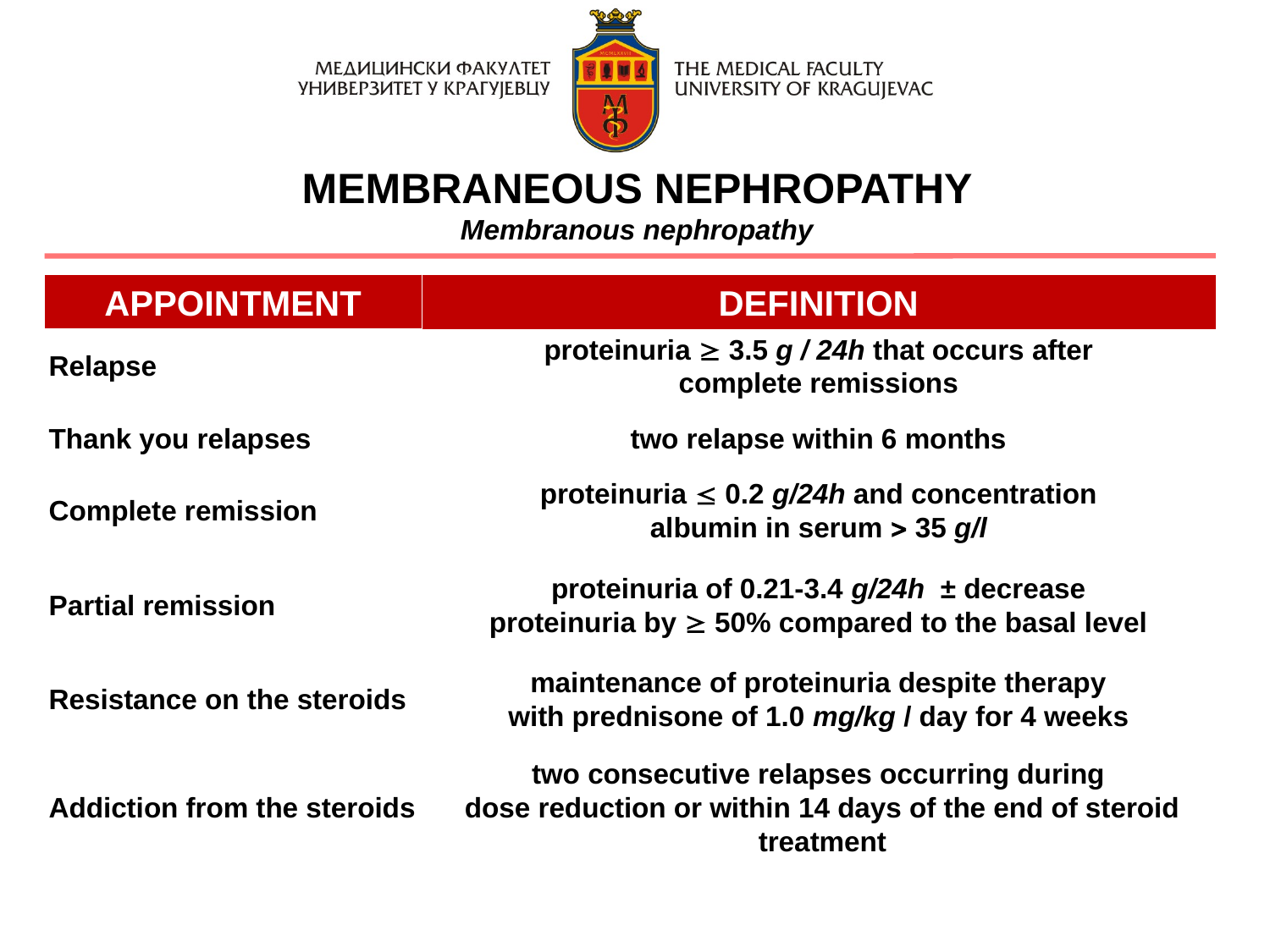

MEMBRANEOUS NEPHROPATHY
Membranous nephropathy

APPOINTMENT
DEFINITION
Relapse
proteinuria ≥ 3.5 g / 24h that occurs after
complete remissions
Thank you relapses
two relapse within 6 months
Complete remission
proteinuria ≤ 0.2 g/24h and concentration
albumin in serum > 35 g/l
Partial remission
proteinuria of 0.21-3.4 g/24h  ± decrease
proteinuria by ≥ 50% compared to the basal level
Resistance on the steroids
maintenance of proteinuria despite therapy
with prednisone of 1.0 mg/kg / day for 4 weeks
Addiction from the steroids
two consecutive relapses occurring during
 dose reduction or within 14 days of the end of steroid
 treatment